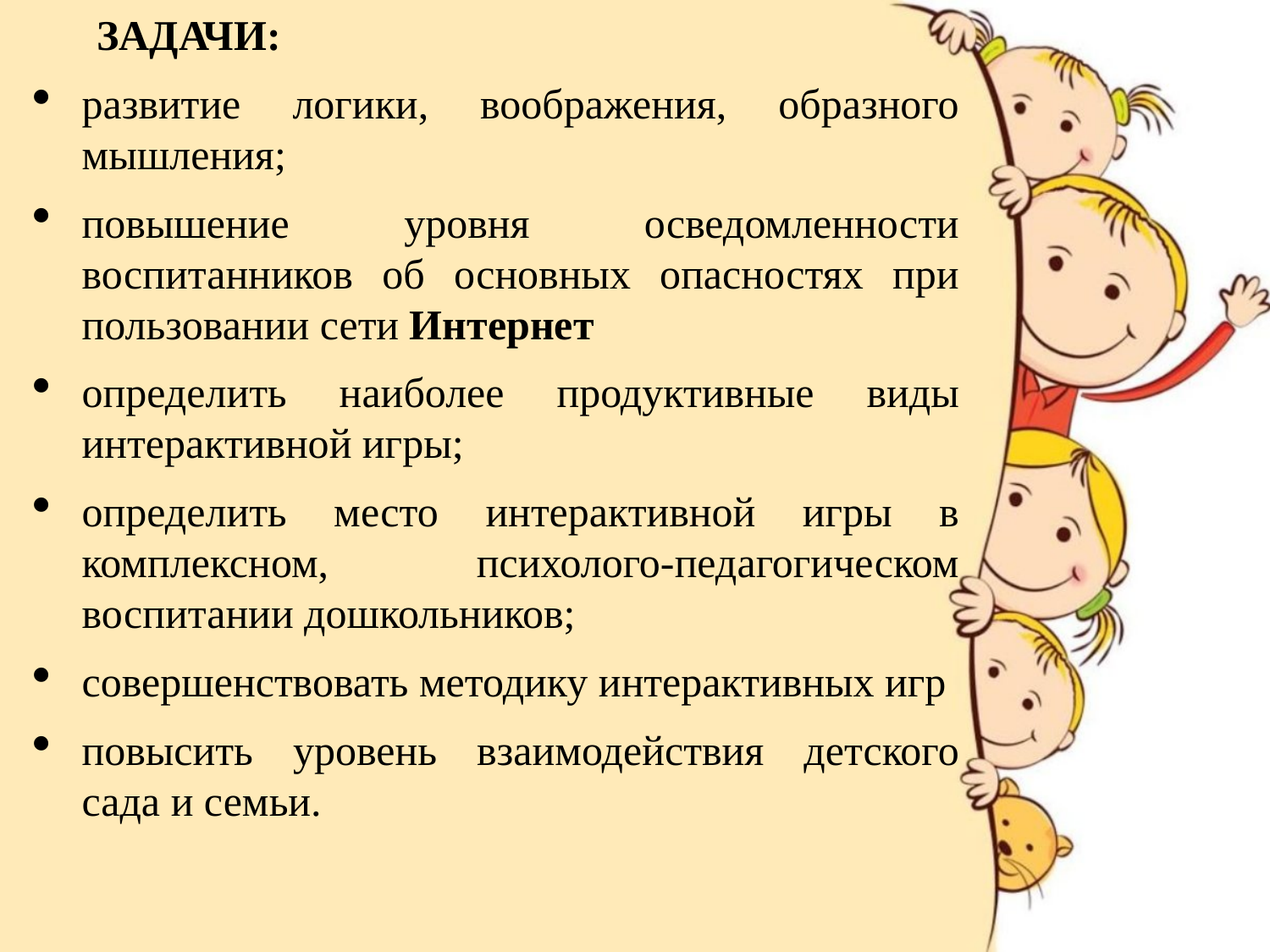

ЗАДАЧИ:
развитие логики, воображения, образного мышления;
повышение уровня осведомленности воспитанников об основных опасностях при пользовании сети Интернет
определить наиболее продуктивные виды интерактивной игры;
определить место интерактивной игры в комплексном, психолого-педагогическом воспитании дошкольников;
совершенствовать методику интерактивных игр
повысить уровень взаимодействия детского сада и семьи.